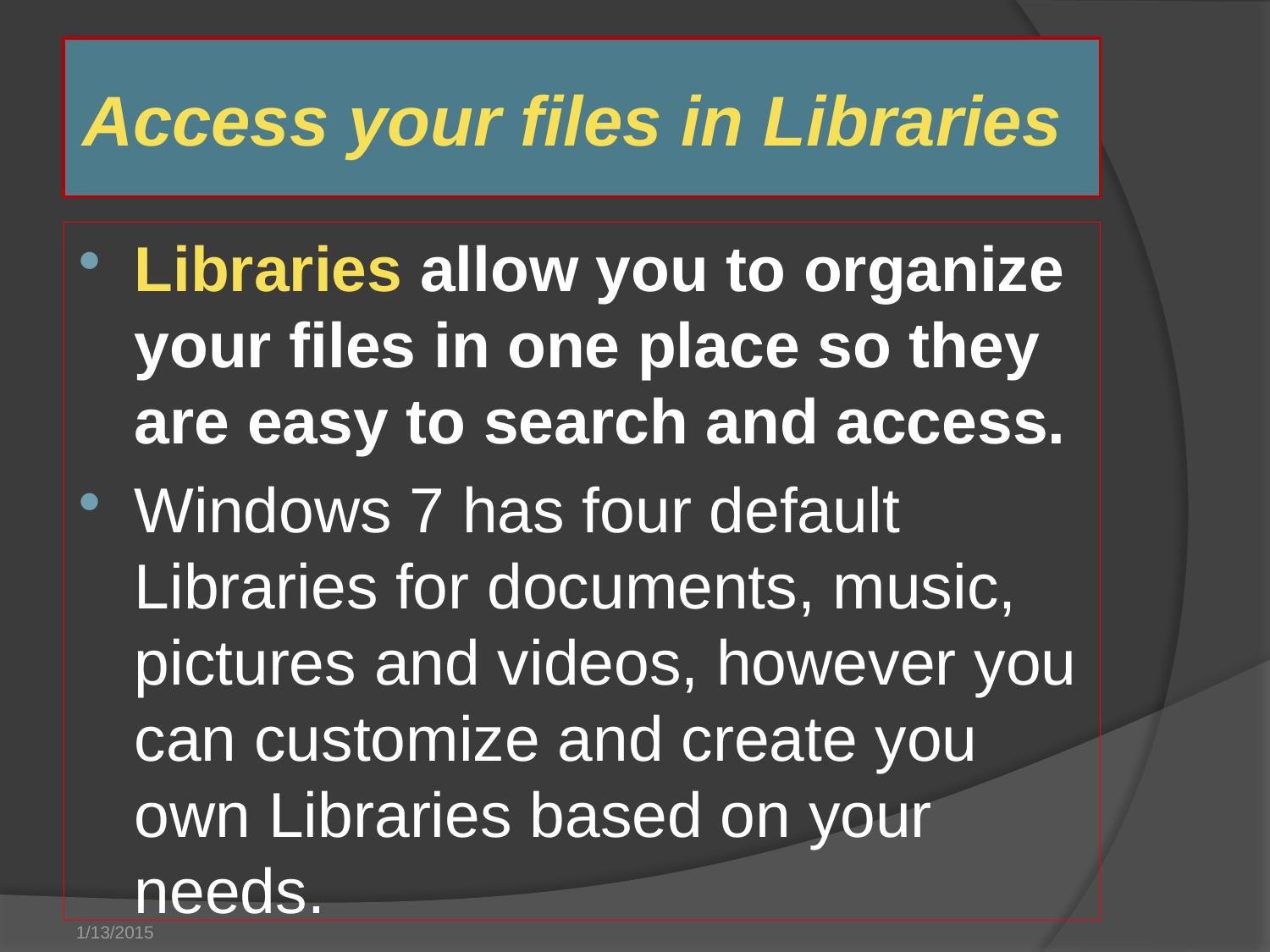

# Access your files in Libraries
Libraries allow you to organize your files in one place so they are easy to search and access.
Windows 7 has four default Libraries for documents, music, pictures and videos, however you can customize and create you own Libraries based on your needs.
1/13/2015